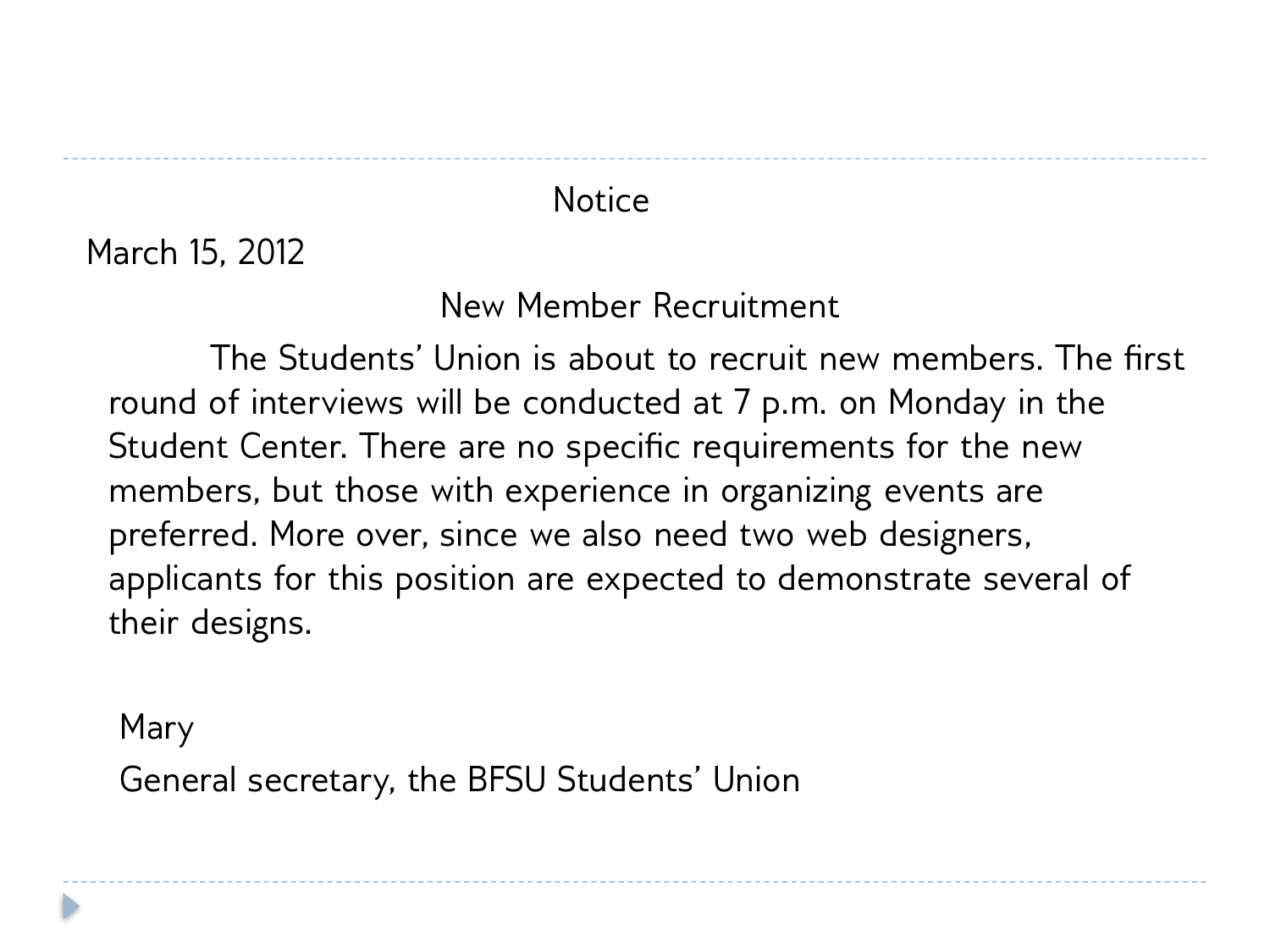

#
Notice
 March 15, 2012
 New Member Recruitment
   		The Students’ Union is about to recruit new members. The first round of interviews will be conducted at 7 p.m. on Monday in the Student Center. There are no specific requirements for the new members, but those with experience in organizing events are preferred. More over, since we also need two web designers, applicants for this position are expected to demonstrate several of their designs.

    Mary
    General secretary, the BFSU Students’ Union